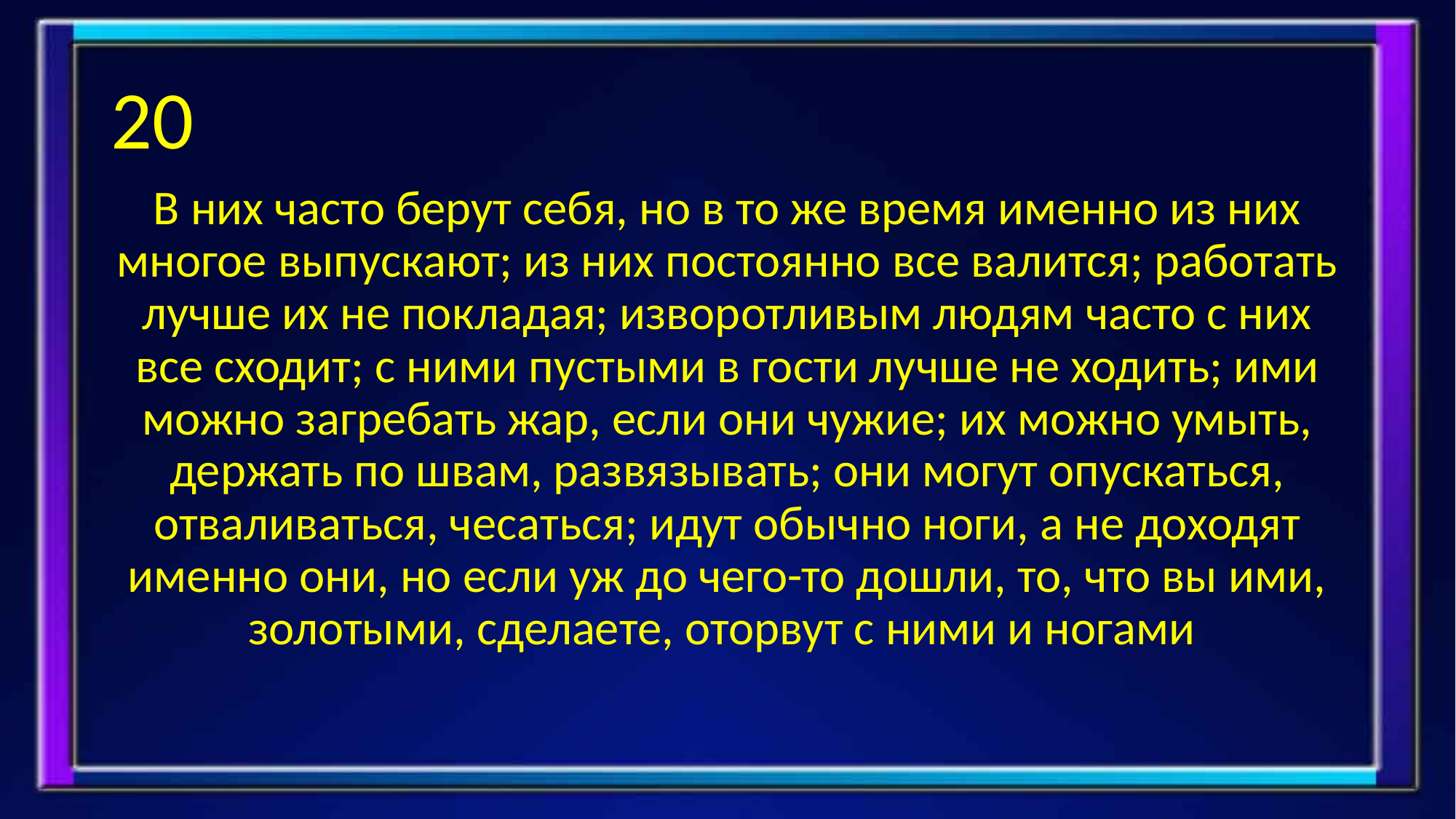

# 20
В них часто берут себя, но в то же время именно из них многое выпускают; из них постоянно все валится; работать лучше их не покладая; изворотливым людям часто с них все сходит; с ними пустыми в гости лучше не ходить; ими можно загребать жар, если они чужие; их можно умыть, держать по швам, развязывать; они могут опускаться, отваливаться, чесаться; идут обычно ноги, а не доходят именно они, но если уж до чего-то дошли, то, что вы ими, золотыми, сделаете, оторвут с ними и ногами